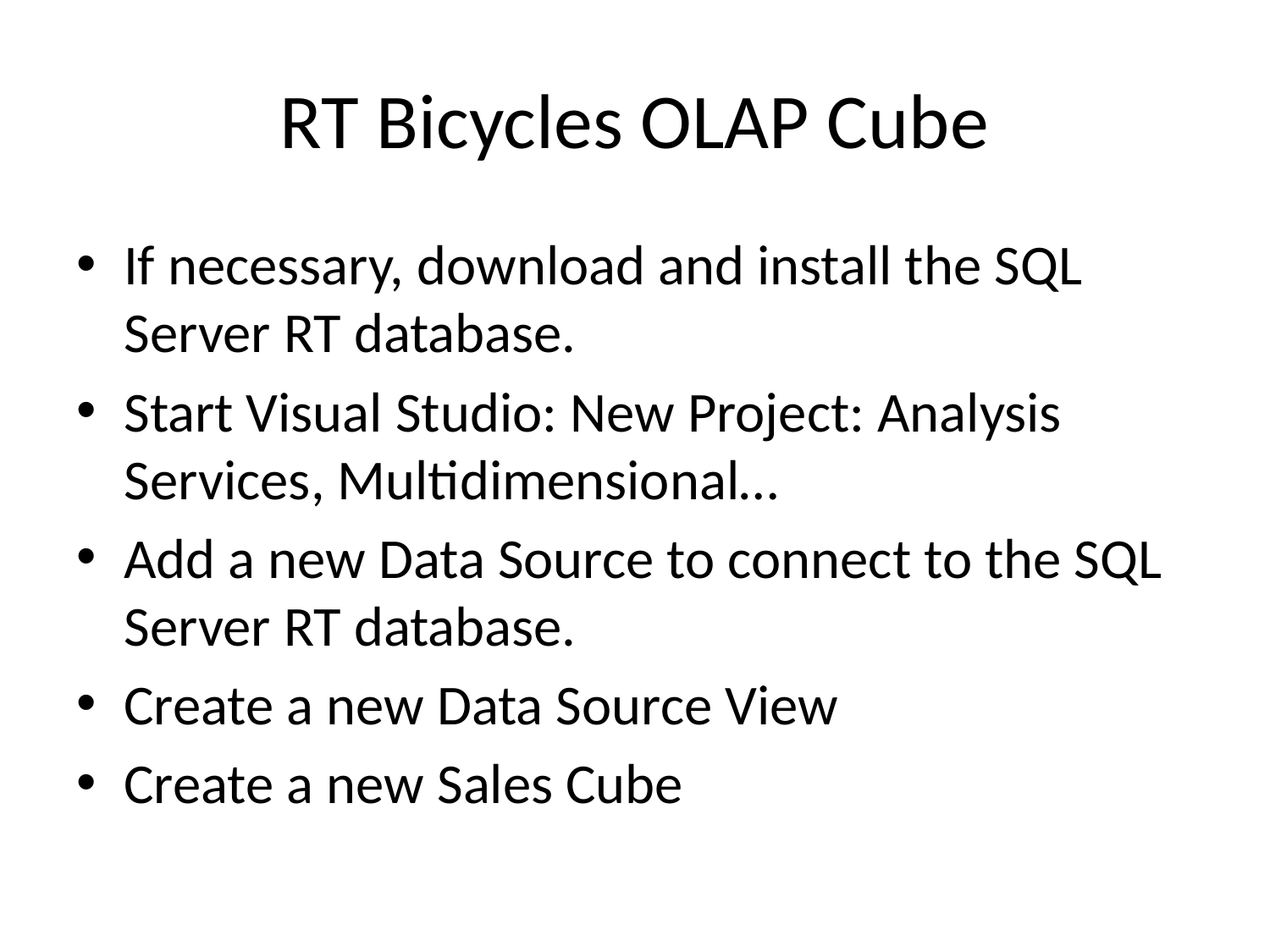

# RT Bicycles OLAP Cube
If necessary, download and install the SQL Server RT database.
Start Visual Studio: New Project: Analysis Services, Multidimensional…
Add a new Data Source to connect to the SQL Server RT database.
Create a new Data Source View
Create a new Sales Cube